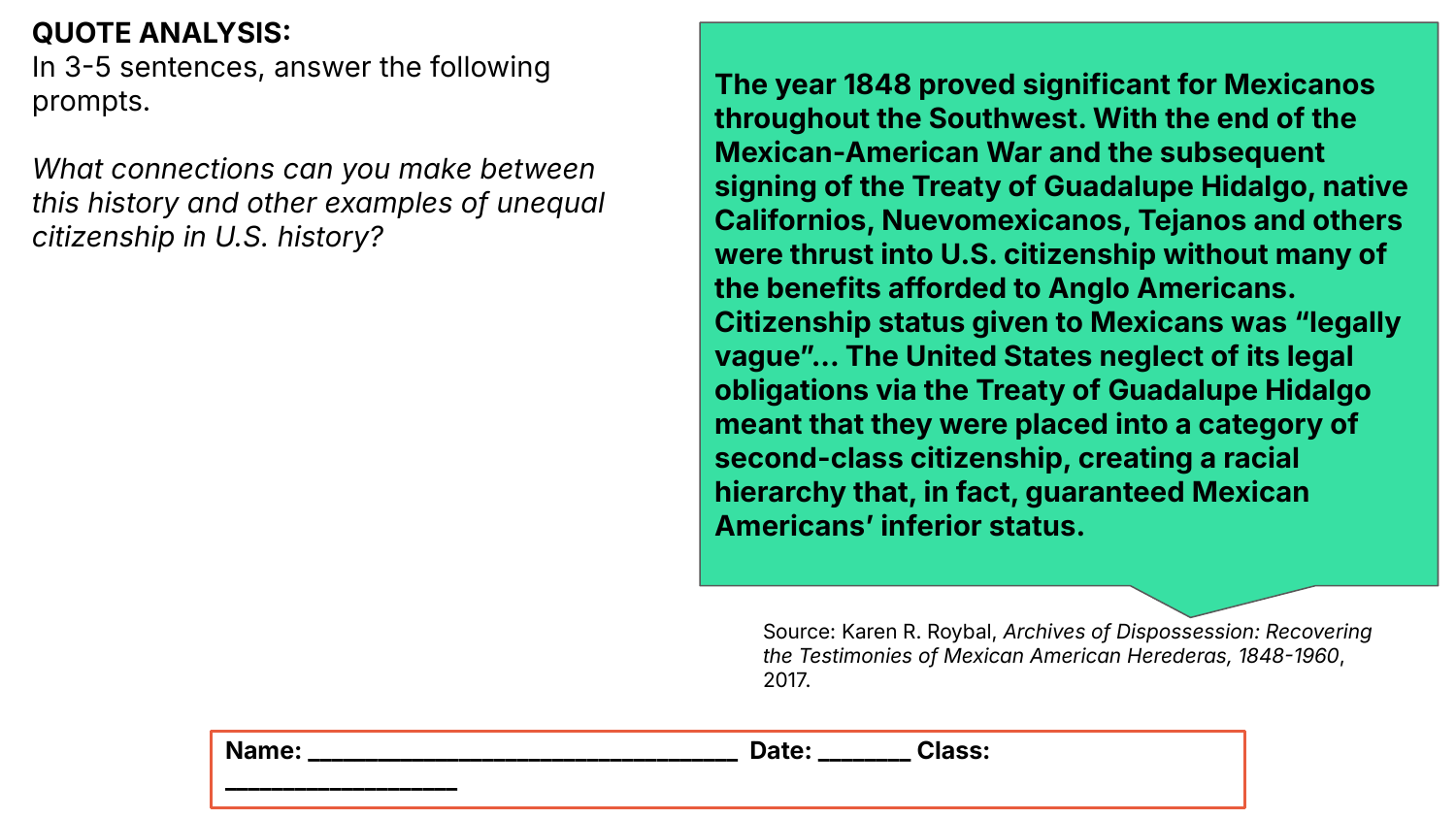

QUOTE ANALYSIS:
In 3-5 sentences, answer the following prompts.

What connections can you make between this history and other examples of unequal citizenship in U.S. history?

The year 1848 proved significant for Mexicanos throughout the Southwest. With the end of the Mexican-American War and the subsequent signing of the Treaty of Guadalupe Hidalgo, native Californios, Nuevomexicanos, Tejanos and others were thrust into U.S. citizenship without many of the benefits afforded to Anglo Americans. Citizenship status given to Mexicans was “legally vague”... The United States neglect of its legal obligations via the Treaty of Guadalupe Hidalgo meant that they were placed into a category of second-class citizenship, creating a racial hierarchy that, in fact, guaranteed Mexican Americans’ inferior status.
Source: Karen R. Roybal, Archives of Dispossession: Recovering the Testimonies of Mexican American Herederas, 1848-1960, 2017.
Name: _____________________________________  Date: ________ Class: ____________________